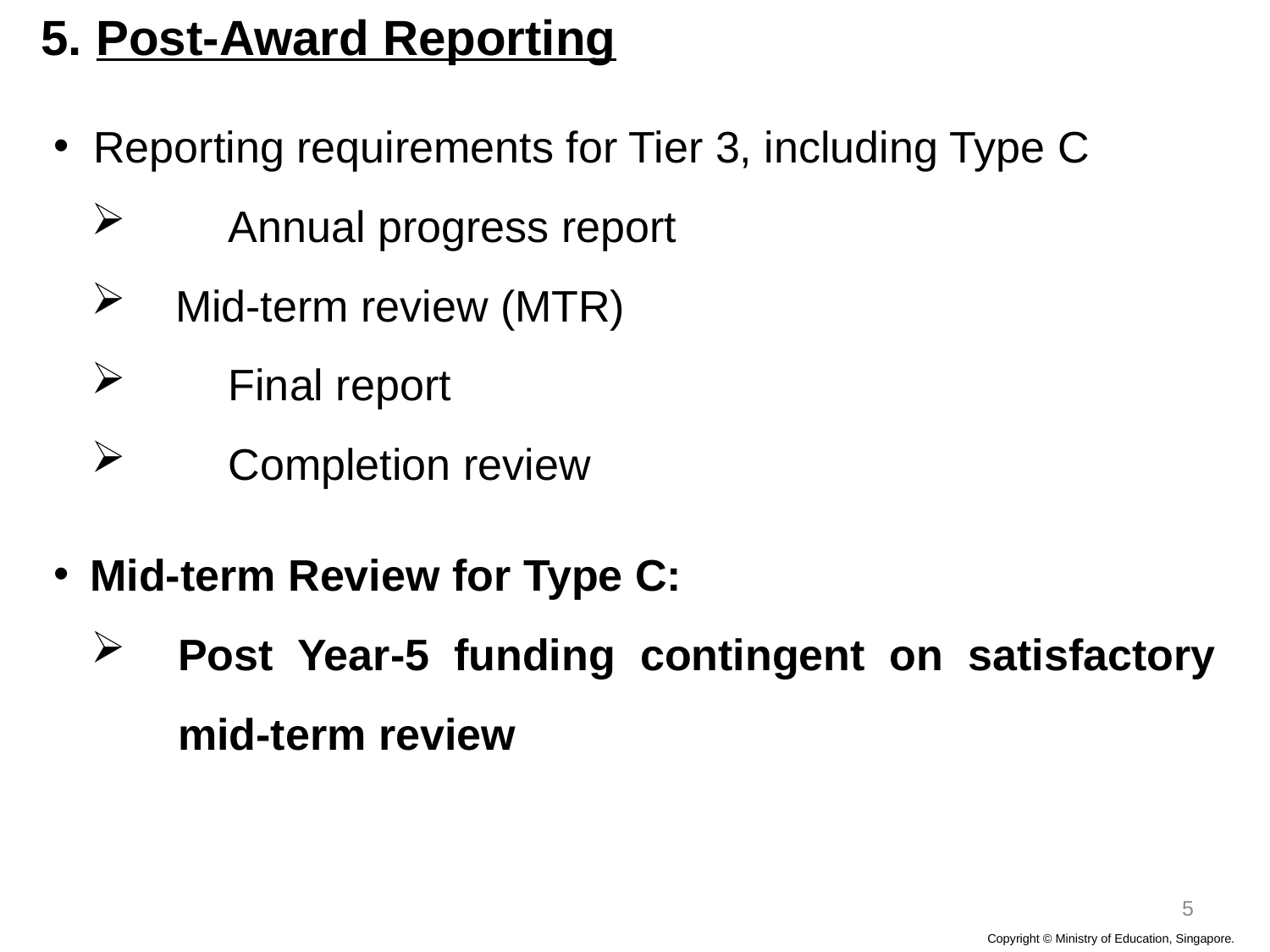

5. Post-Award Reporting
Reporting requirements for Tier 3, including Type C
	Annual progress report
    Mid-term review (MTR)
	Final report
	Completion review

Mid-term Review for Type C:
Post Year-5 funding contingent on satisfactory mid-term review

5